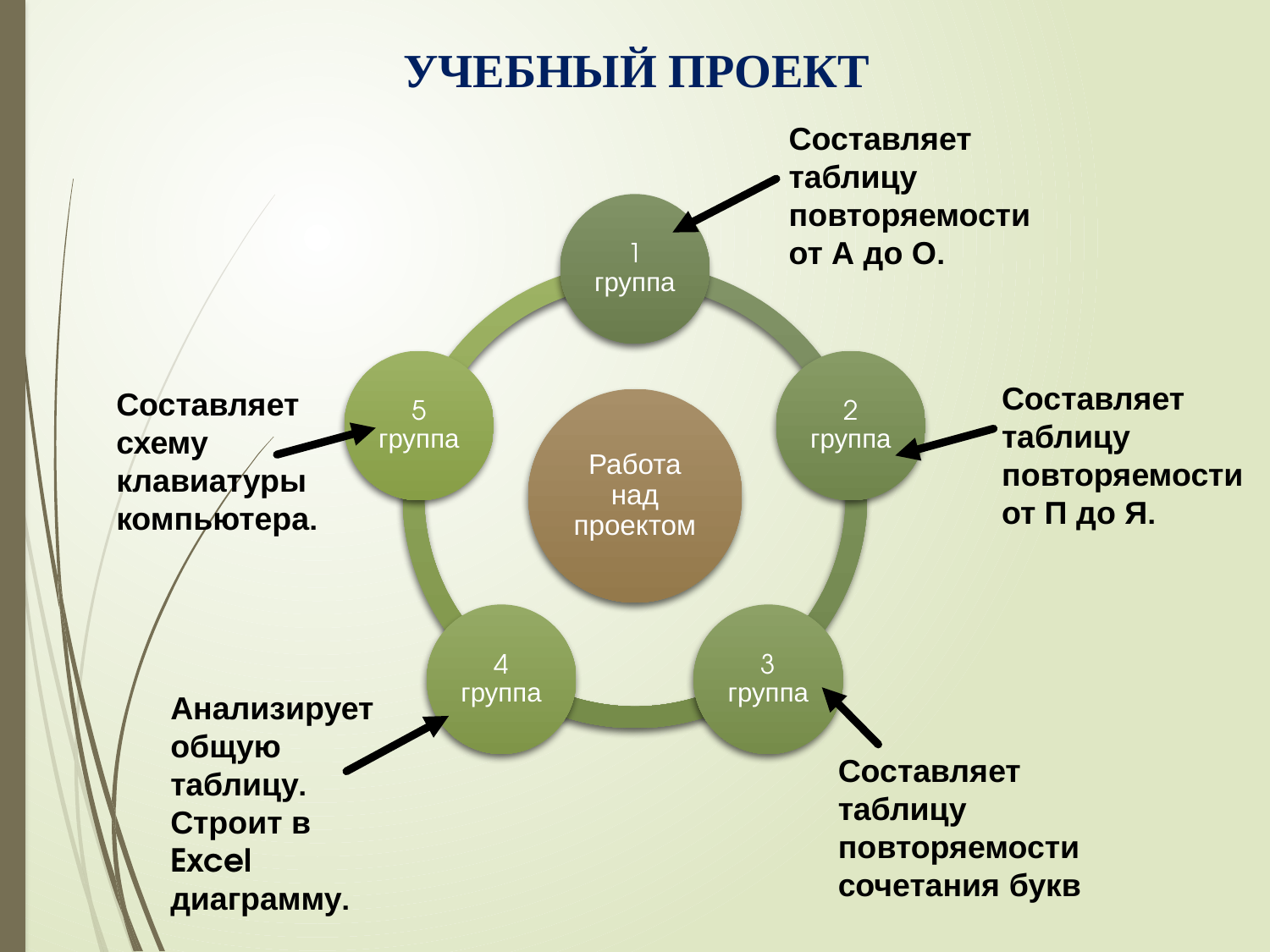

учебный проект
Составляет таблицу повторяемости от А до О.
Работа над проектом
1 группа
2 группа
3 группа
4 группа
5 группа
Составляет таблицу повторяемости от П до Я.
Составляет схему клавиатуры компьютера.
Анализирует общую таблицу. Строит в Excel диаграмму.
Составляет таблицу повторяемости сочетания букв